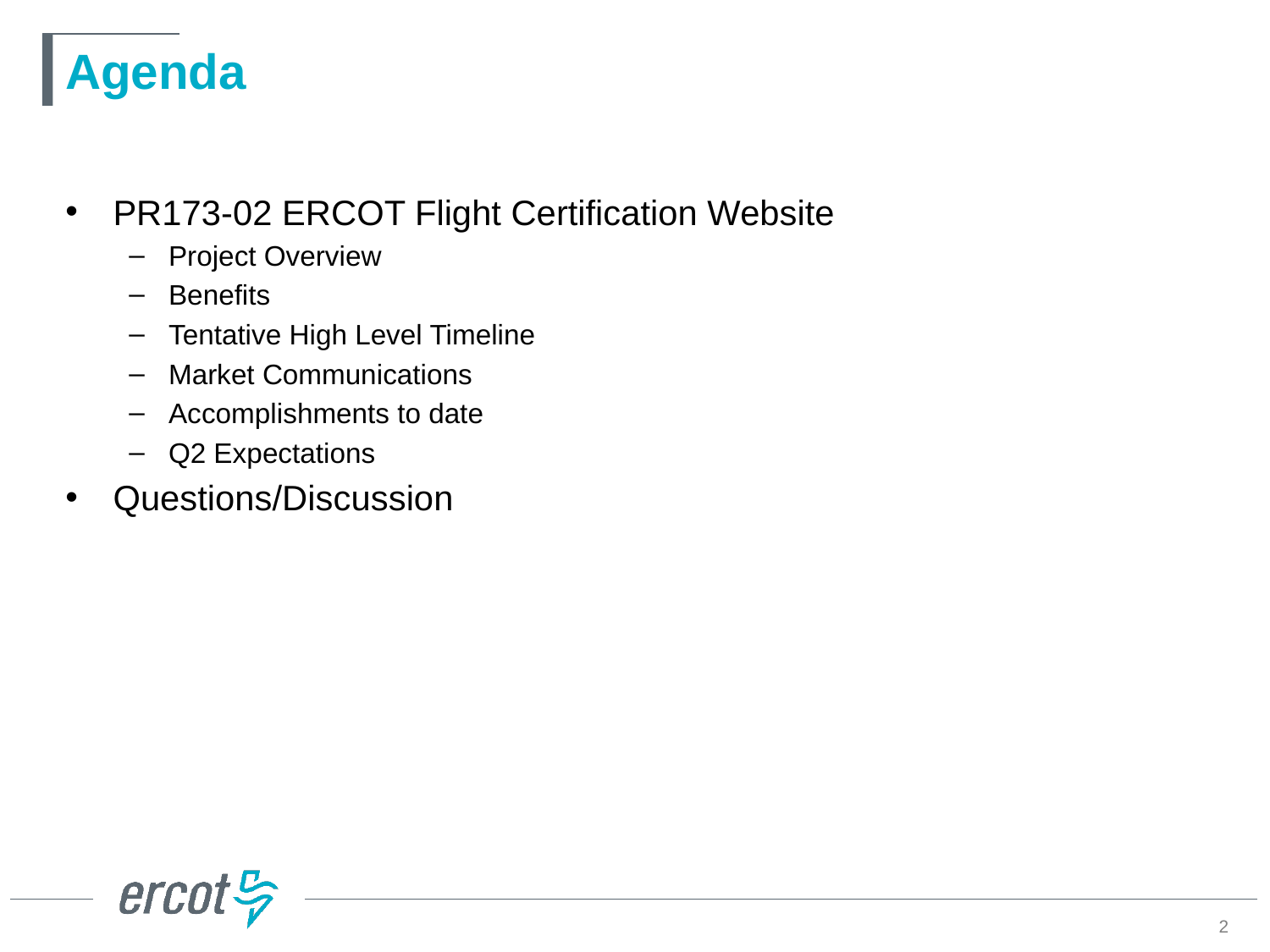

# Agenda
PR173-02 ERCOT Flight Certification Website
Project Overview
Benefits
Tentative High Level Timeline
Market Communications
Accomplishments to date
Q2 Expectations
Questions/Discussion